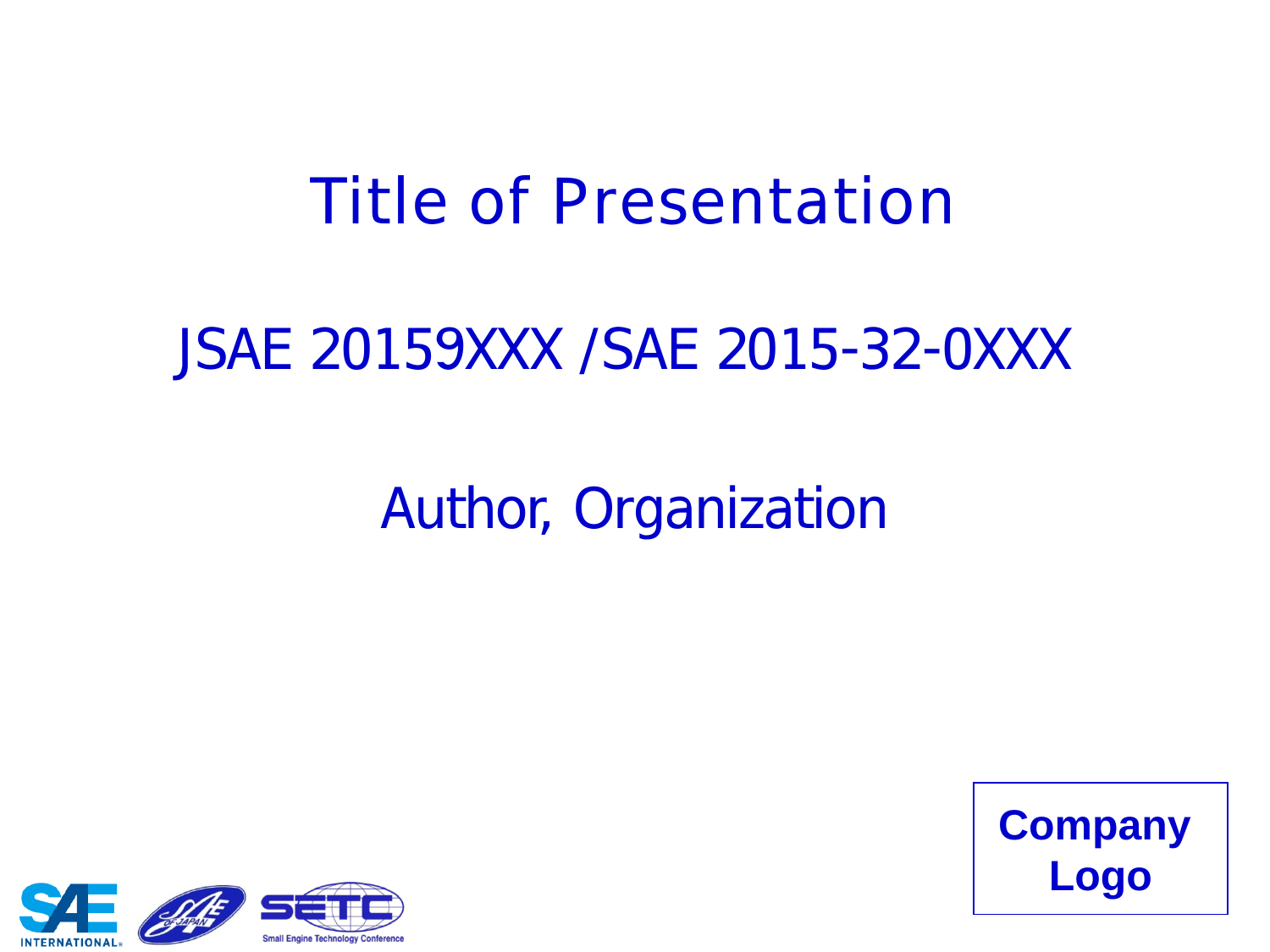

# Title of Presentation
JSAE 20159XXX /SAE 2015-32-0XXX
Author, Organization
Company
Logo